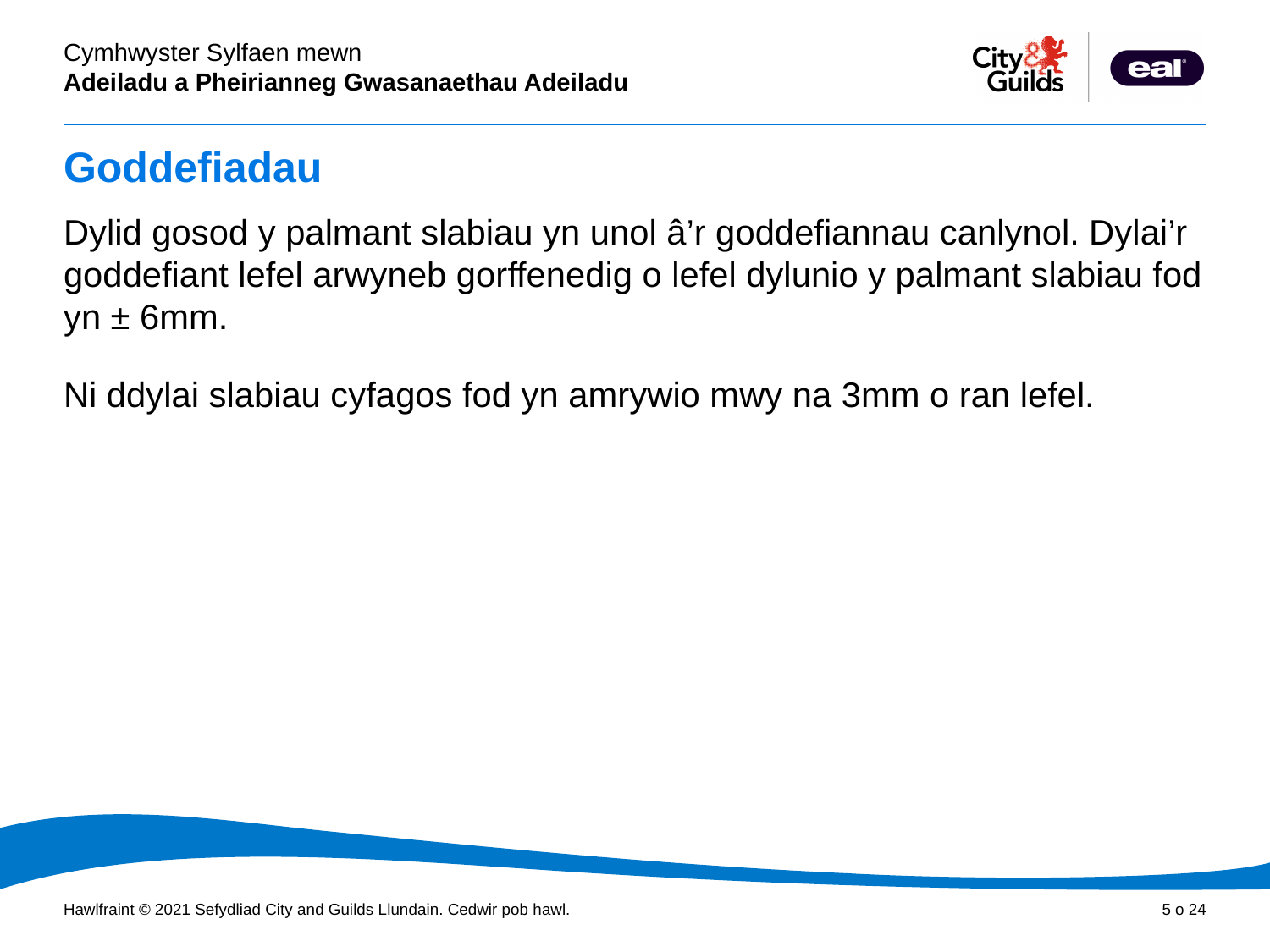

# Goddefiadau
Dylid gosod y palmant slabiau yn unol â’r goddefiannau canlynol. Dylai’r goddefiant lefel arwyneb gorffenedig o lefel dylunio y palmant slabiau fod yn ± 6mm.
Ni ddylai slabiau cyfagos fod yn amrywio mwy na 3mm o ran lefel.